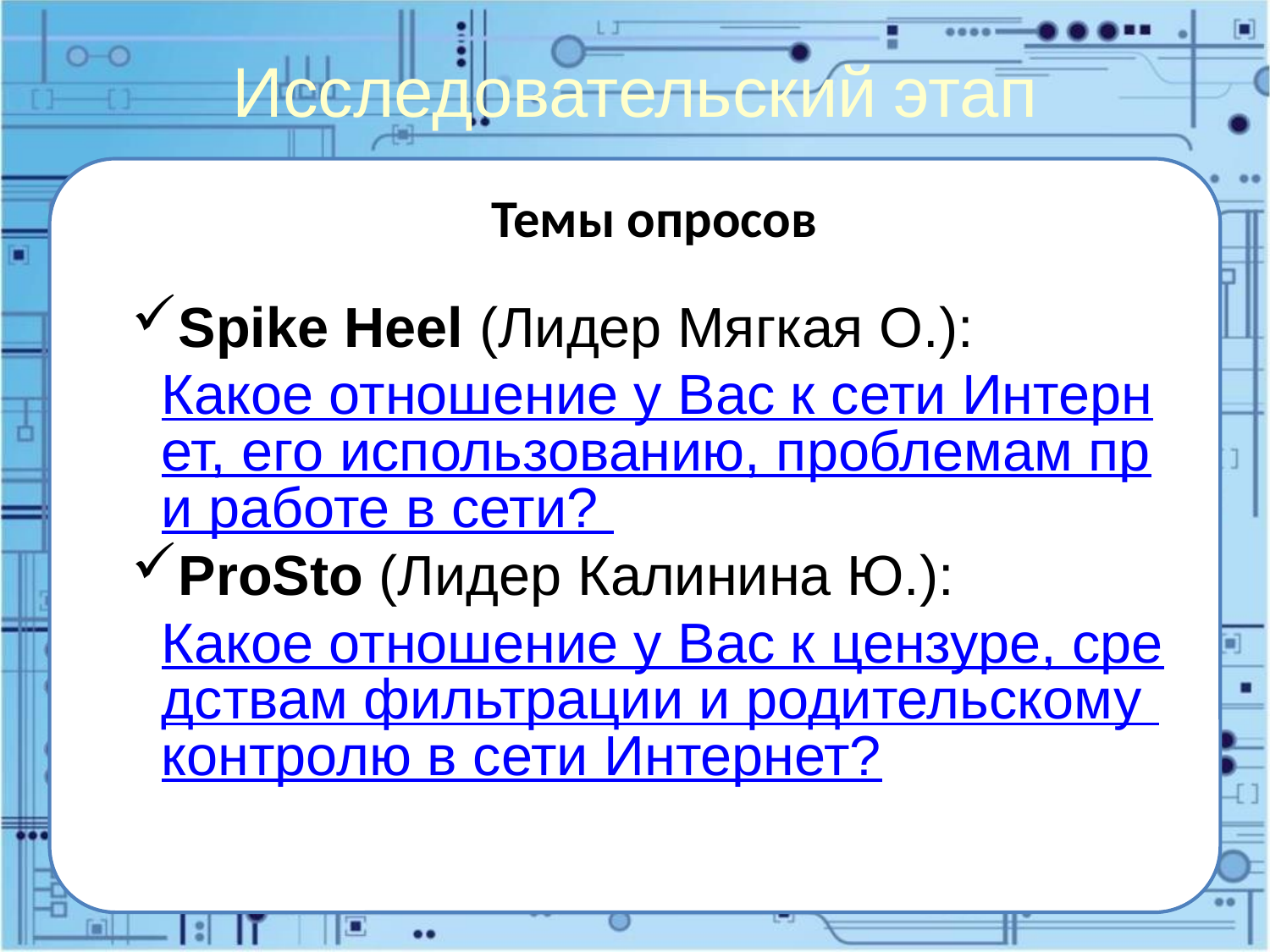

# Исследовательский этап

Темы опросов

Spike Heel (Лидер Мягкая О.): Какое отношение у Вас к сети Интернет, его использованию, проблемам при работе в сети?
ProSto (Лидер Калинина Ю.): Какое отношение у Вас к цензуре, средствам фильтрации и родительскому контролю в сети Интернет?